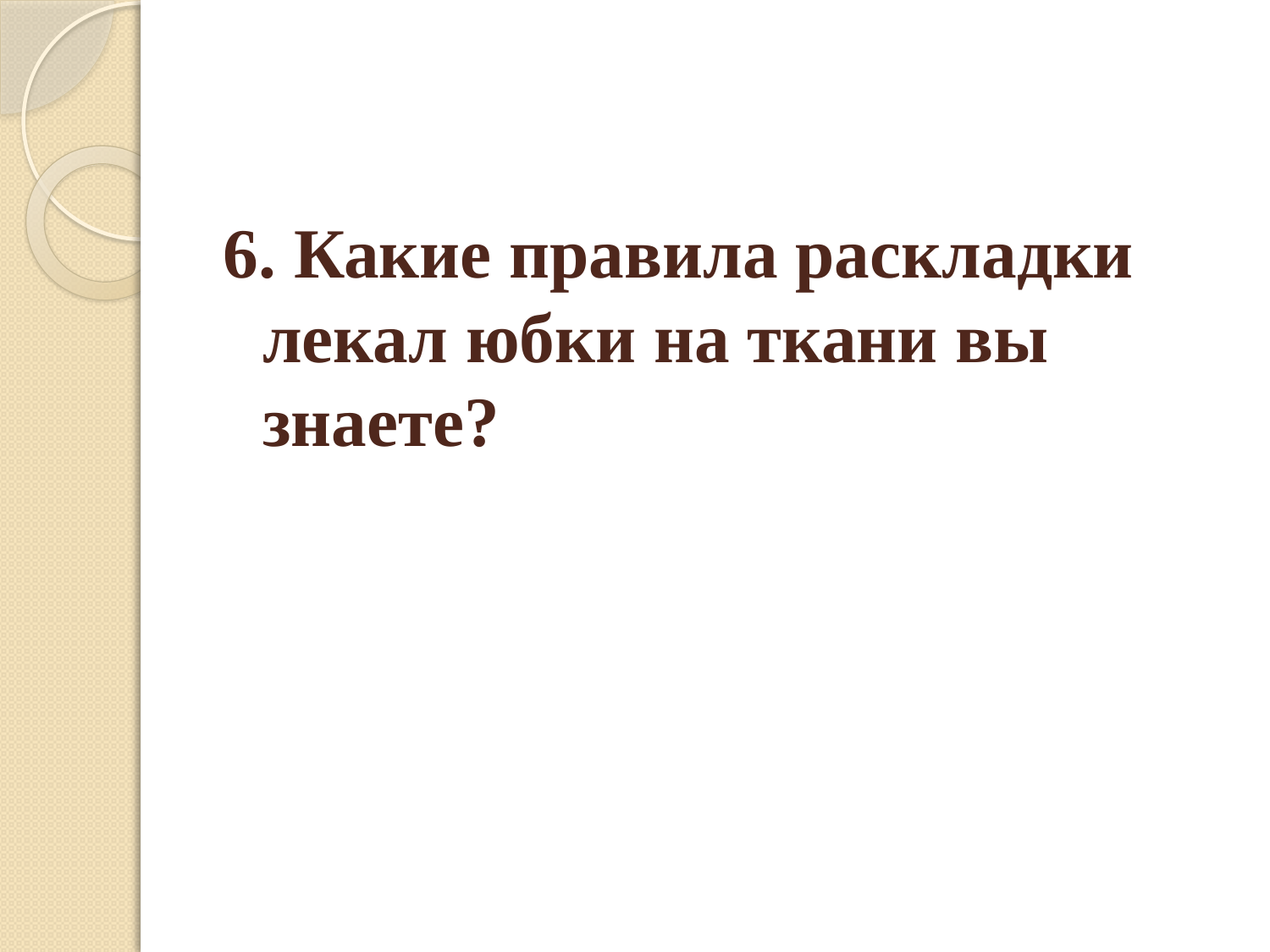

#
6. Какие правила раскладки лекал юбки на ткани вы знаете?